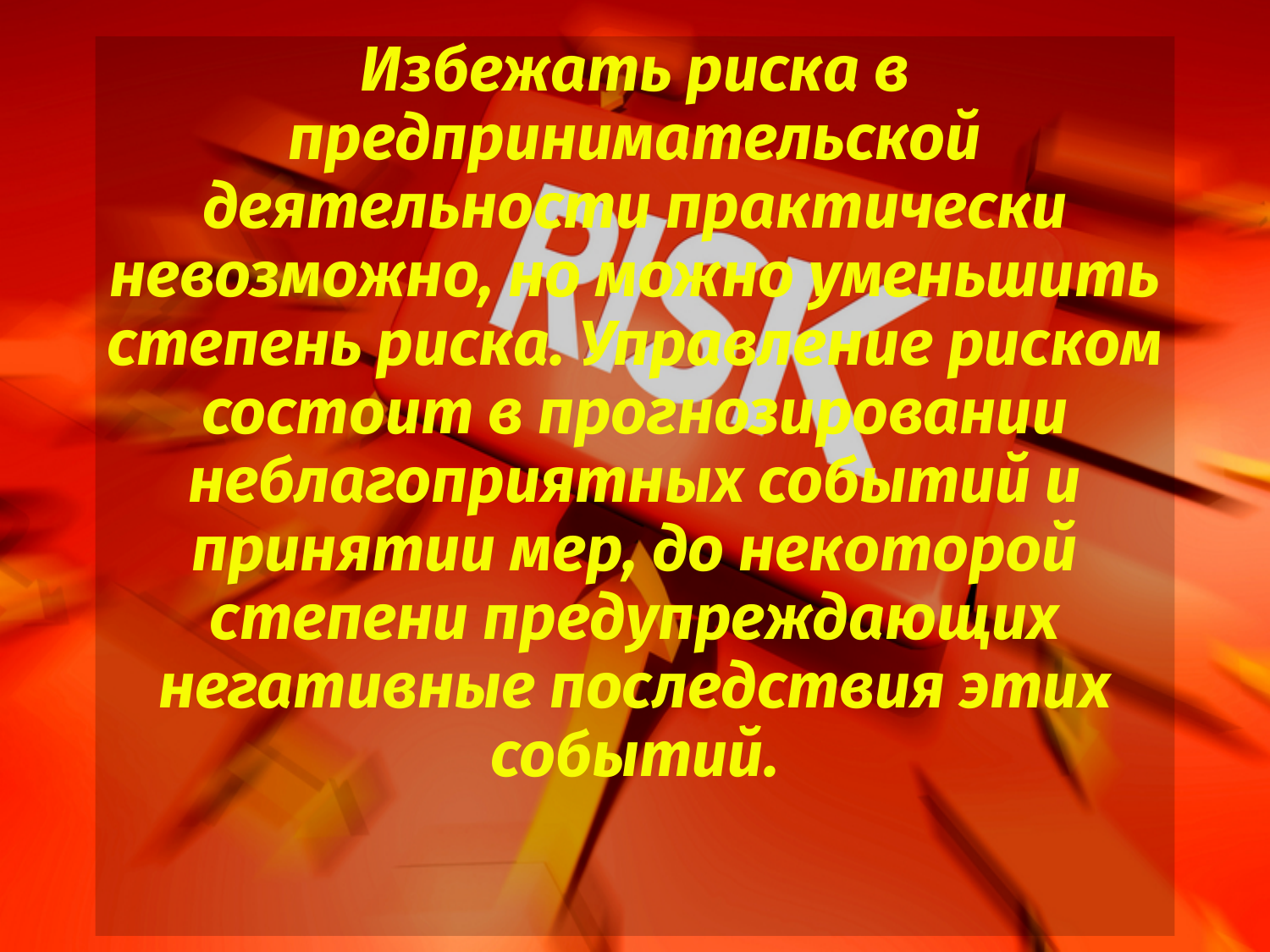

# Избежать риска в предпринимательской деятельности практически невозможно, но можно уменьшить степень риска. Управление риском состоит в прогнозировании неблагоприятных событий и принятии мер, до некоторой степени предупреждающих негативные последствия этих событий.